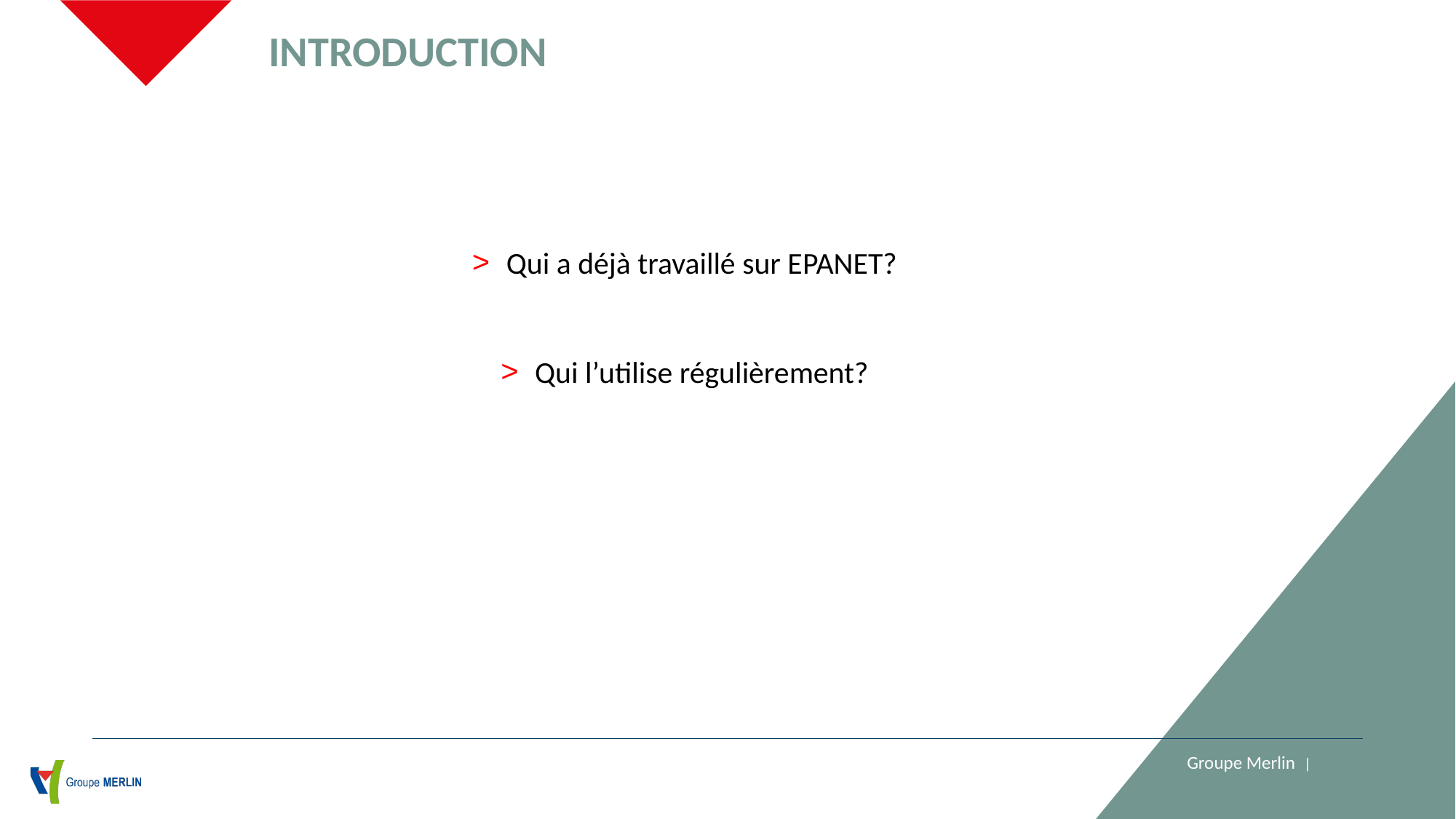

INTRODUCTION

Qui a déjà travaillé sur EPANET?

Qui l’utilise régulièrement?